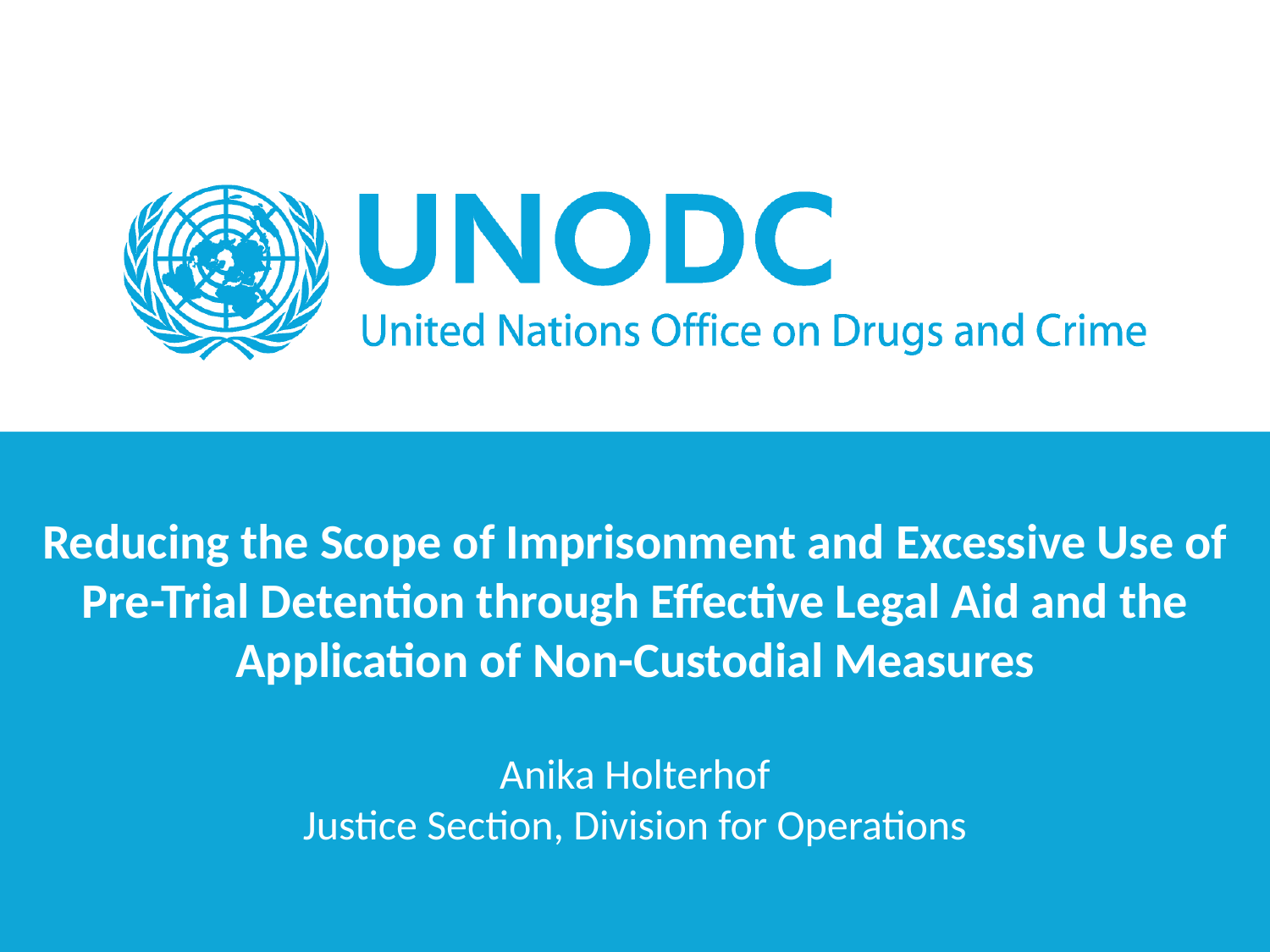

# Reducing the Scope of Imprisonment and Excessive Use of Pre-Trial Detention through Effective Legal Aid and the Application of Non-Custodial Measures Anika Holterhof Justice Section, Division for Operations